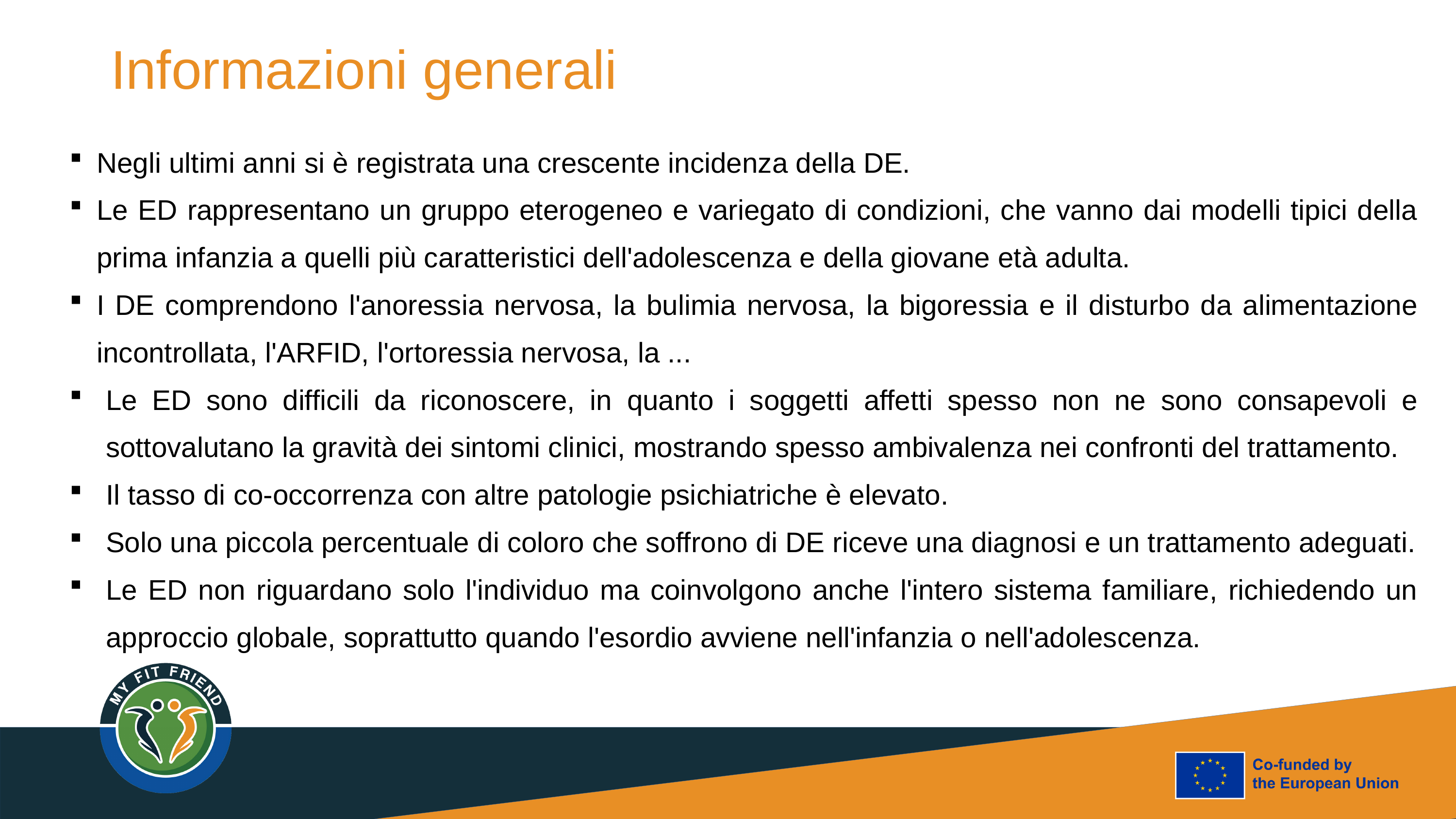

# Informazioni generali
Negli ultimi anni si è registrata una crescente incidenza della DE.
Le ED rappresentano un gruppo eterogeneo e variegato di condizioni, che vanno dai modelli tipici della prima infanzia a quelli più caratteristici dell'adolescenza e della giovane età adulta.
I DE comprendono l'anoressia nervosa, la bulimia nervosa, la bigoressia e il disturbo da alimentazione incontrollata, l'ARFID, l'ortoressia nervosa, la ...
Le ED sono difficili da riconoscere, in quanto i soggetti affetti spesso non ne sono consapevoli e sottovalutano la gravità dei sintomi clinici, mostrando spesso ambivalenza nei confronti del trattamento.
Il tasso di co-occorrenza con altre patologie psichiatriche è elevato.
Solo una piccola percentuale di coloro che soffrono di DE riceve una diagnosi e un trattamento adeguati.
Le ED non riguardano solo l'individuo ma coinvolgono anche l'intero sistema familiare, richiedendo un approccio globale, soprattutto quando l'esordio avviene nell'infanzia o nell'adolescenza.